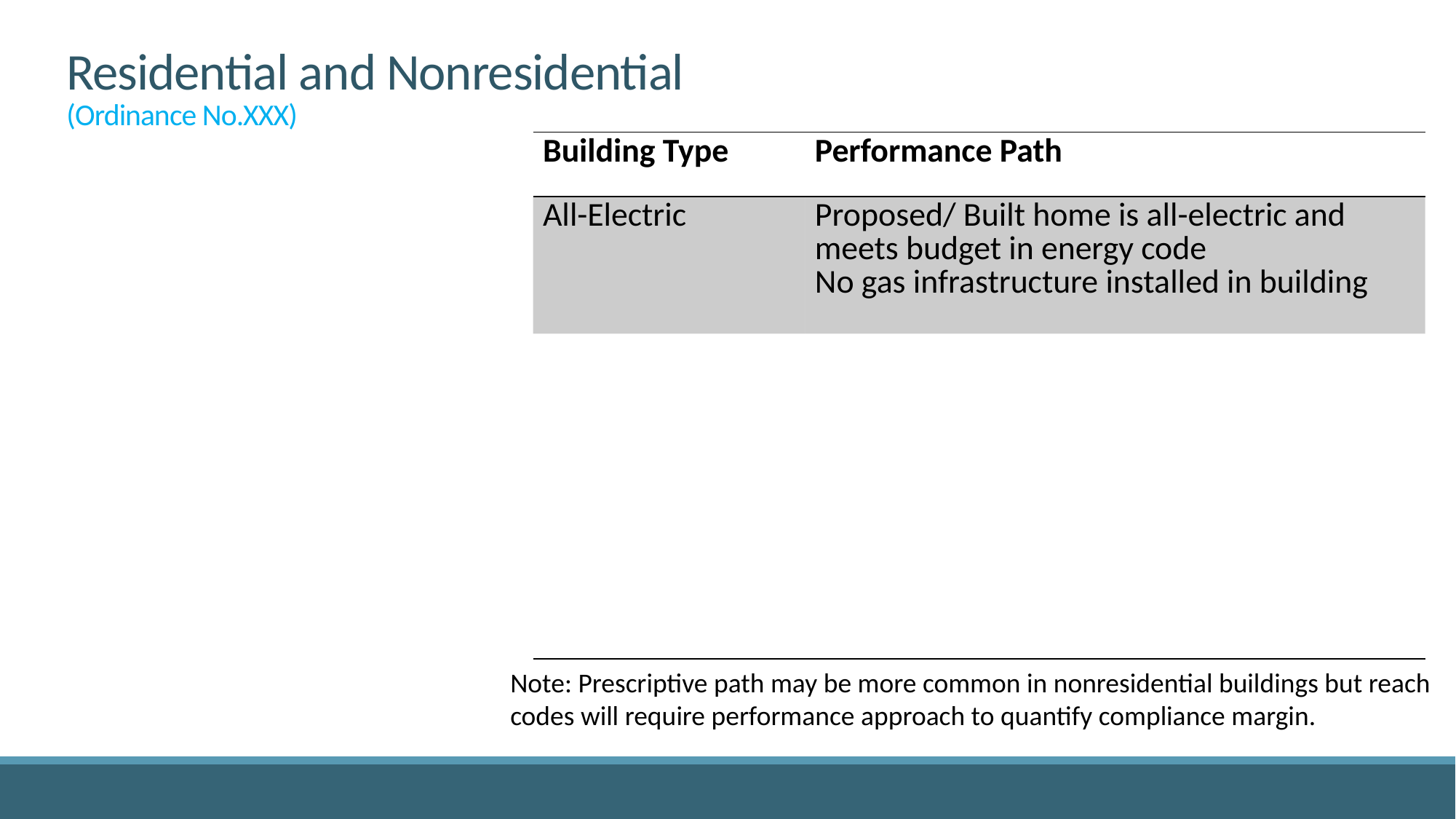

# Residential and Nonresidential (Ordinance No.XXX)
| Building Type | Performance Path |
| --- | --- |
| All-Electric | Proposed/ Built home is all-electric and meets budget in energy code No gas infrastructure installed in building |
|  |  |
Note: Prescriptive path may be more common in nonresidential buildings but reach codes will require performance approach to quantify compliance margin.